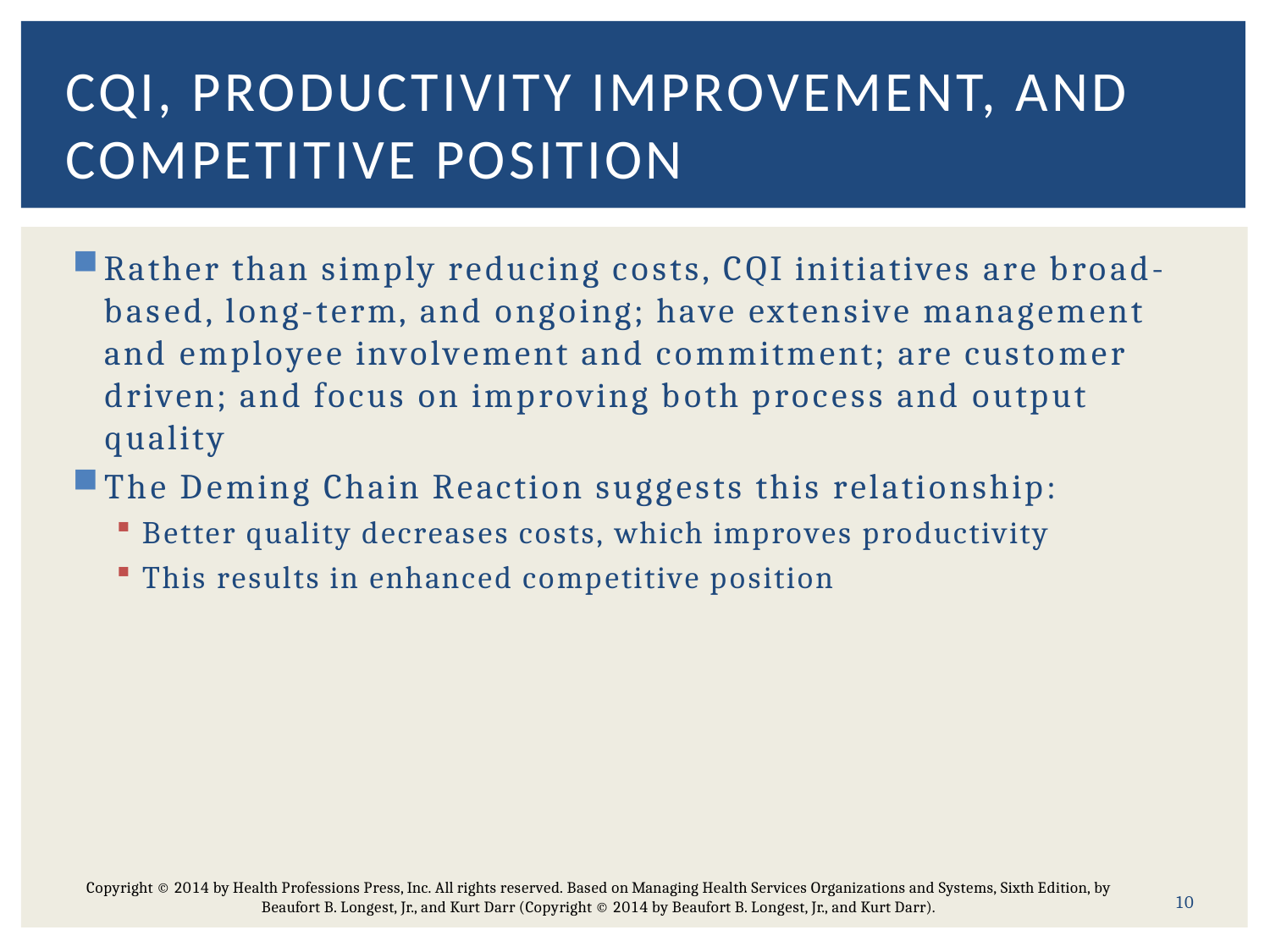

# CQI, Productivity Improvement, and Competitive Position
Rather than simply reducing costs, CQI initiatives are broad-based, long-term, and ongoing; have extensive management and employee involvement and commitment; are customer driven; and focus on improving both process and output quality
The Deming Chain Reaction suggests this relationship:
Better quality decreases costs, which improves productivity
This results in enhanced competitive position
10